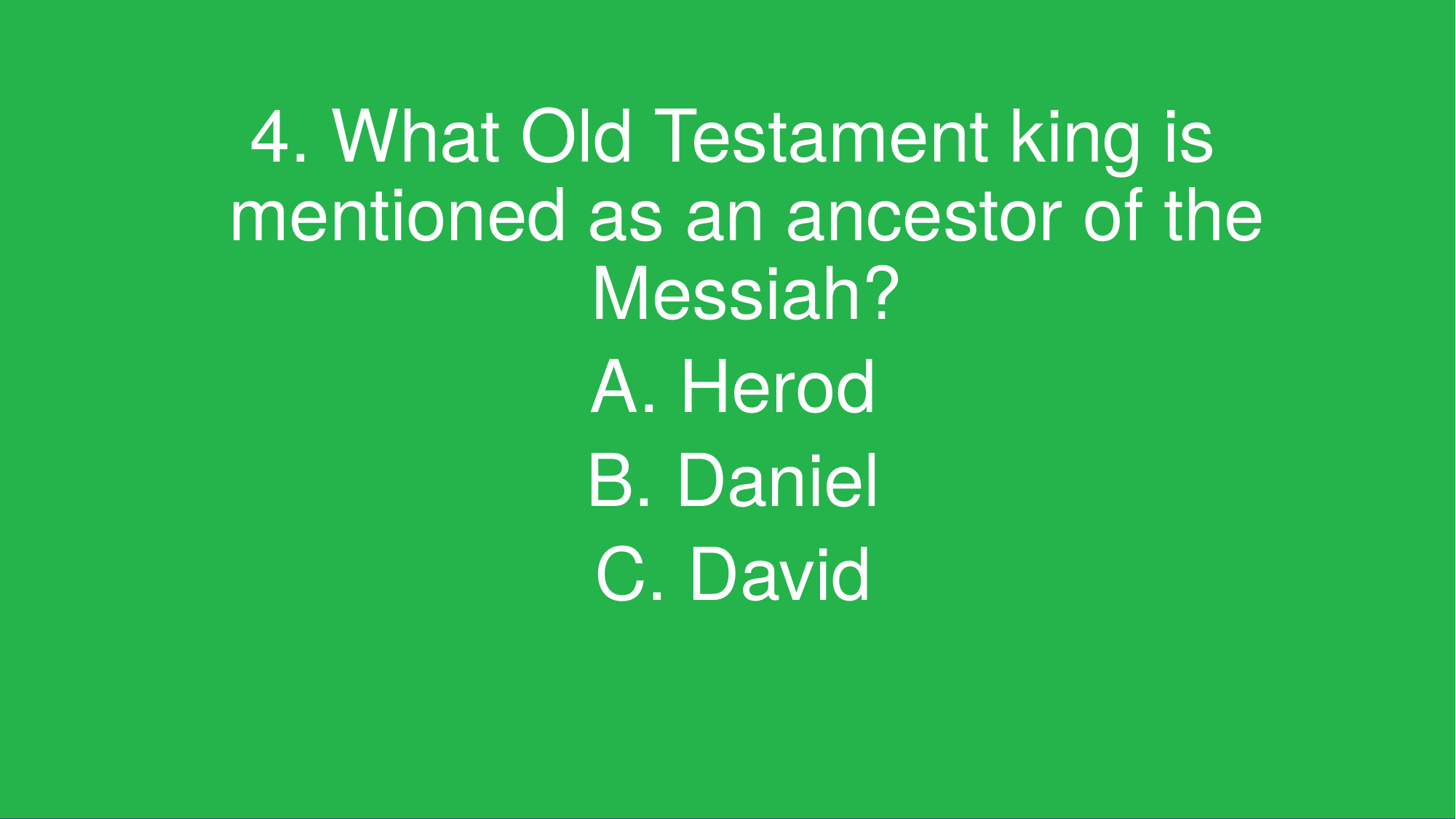

4. What Old Testament king is mentioned as an ancestor of the Messiah?
A. Herod
B. Daniel
C. David